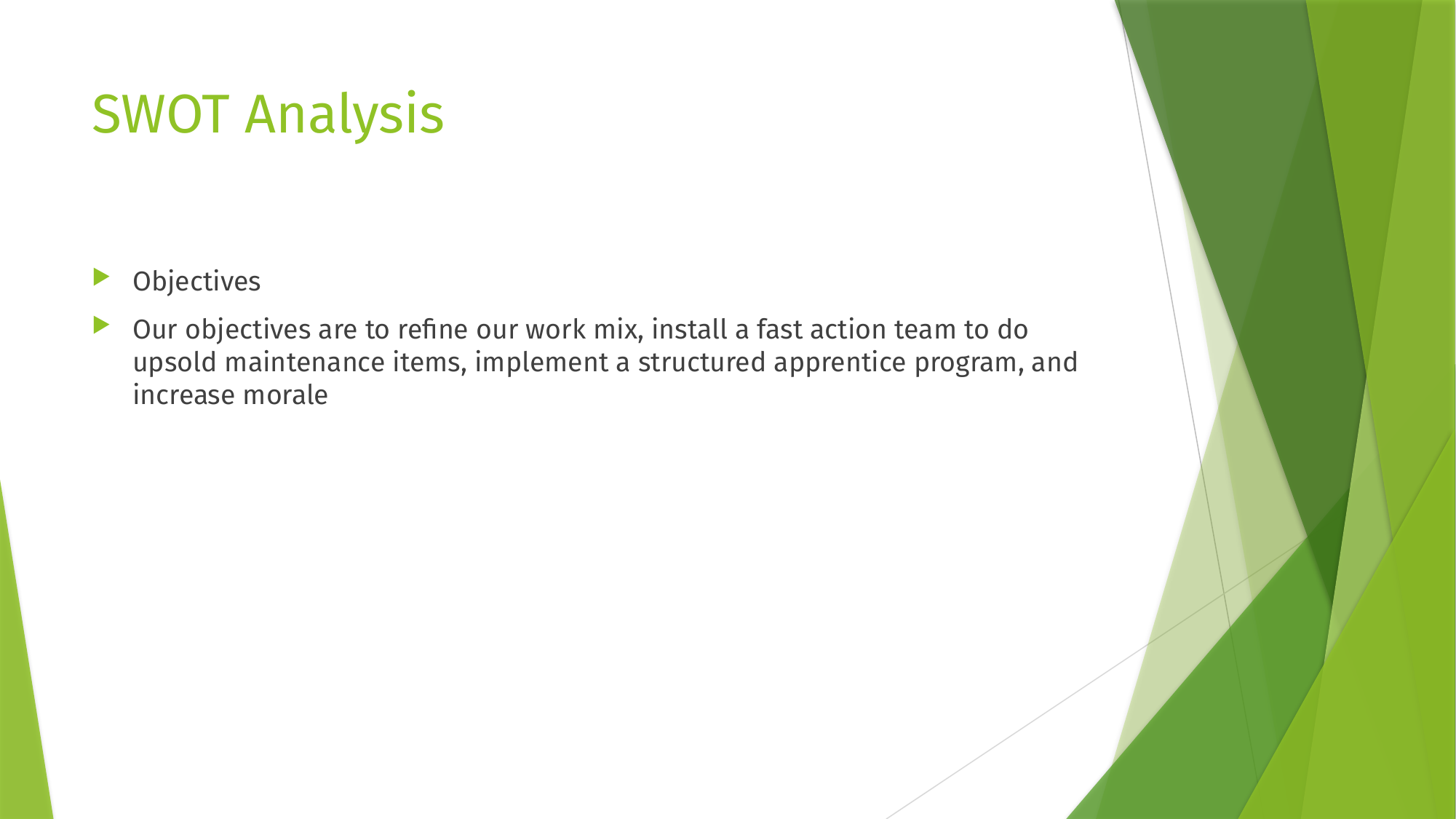

# SWOT Analysis
Objectives
Our objectives are to refine our work mix, install a fast action team to do upsold maintenance items, implement a structured apprentice program, and increase morale